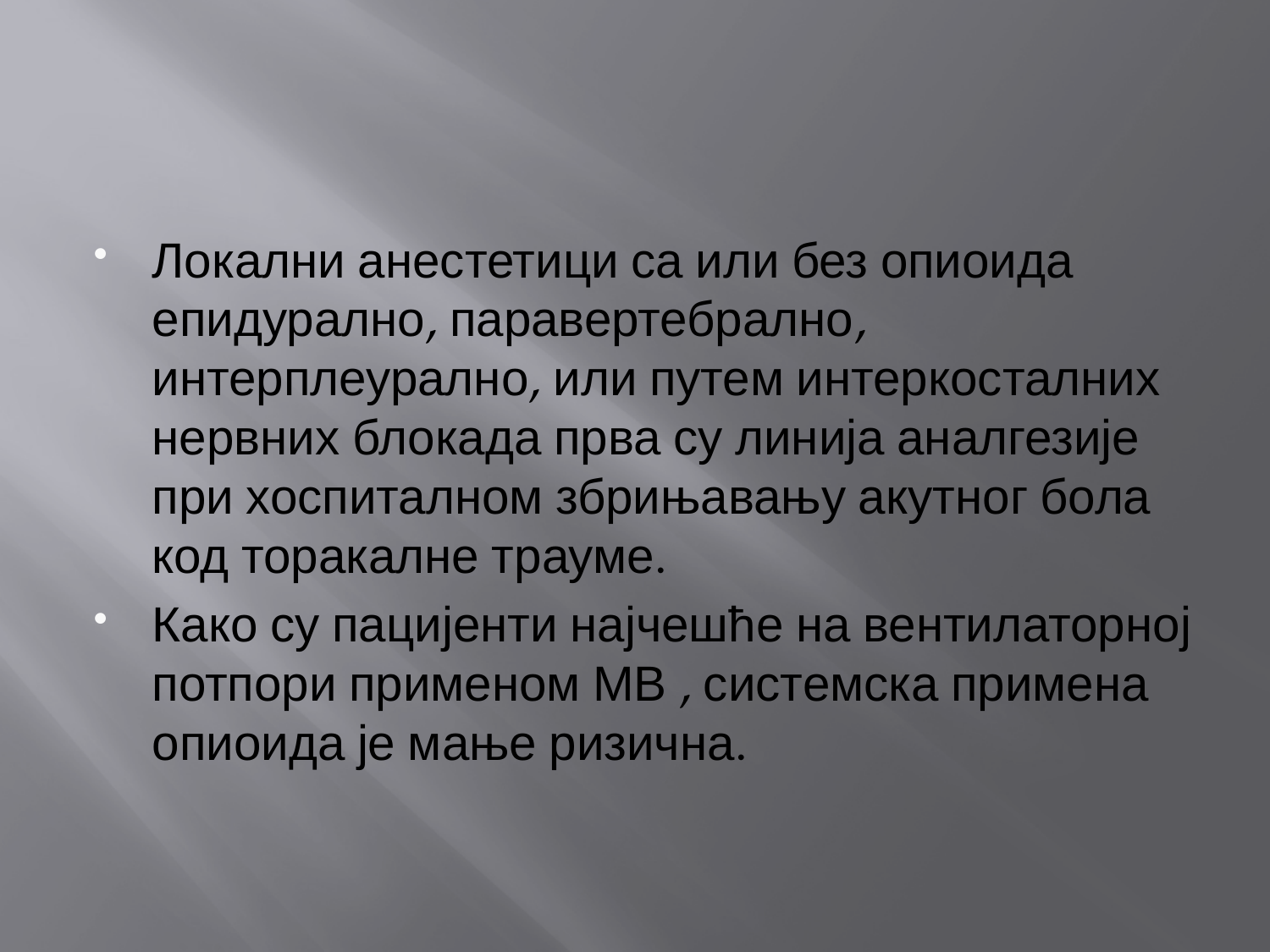

#
Локални анестетици са или без опиоида епидурално, паравертебрално, интерплеурално, или путем интеркосталних нервних блокада прва су линија аналгезије при хоспиталном збрињавању акутног бола код торакалне трауме.
Како су пацијенти најчешће на вентилаторној потпори применом МВ , системска примена опиоида је мање ризична.